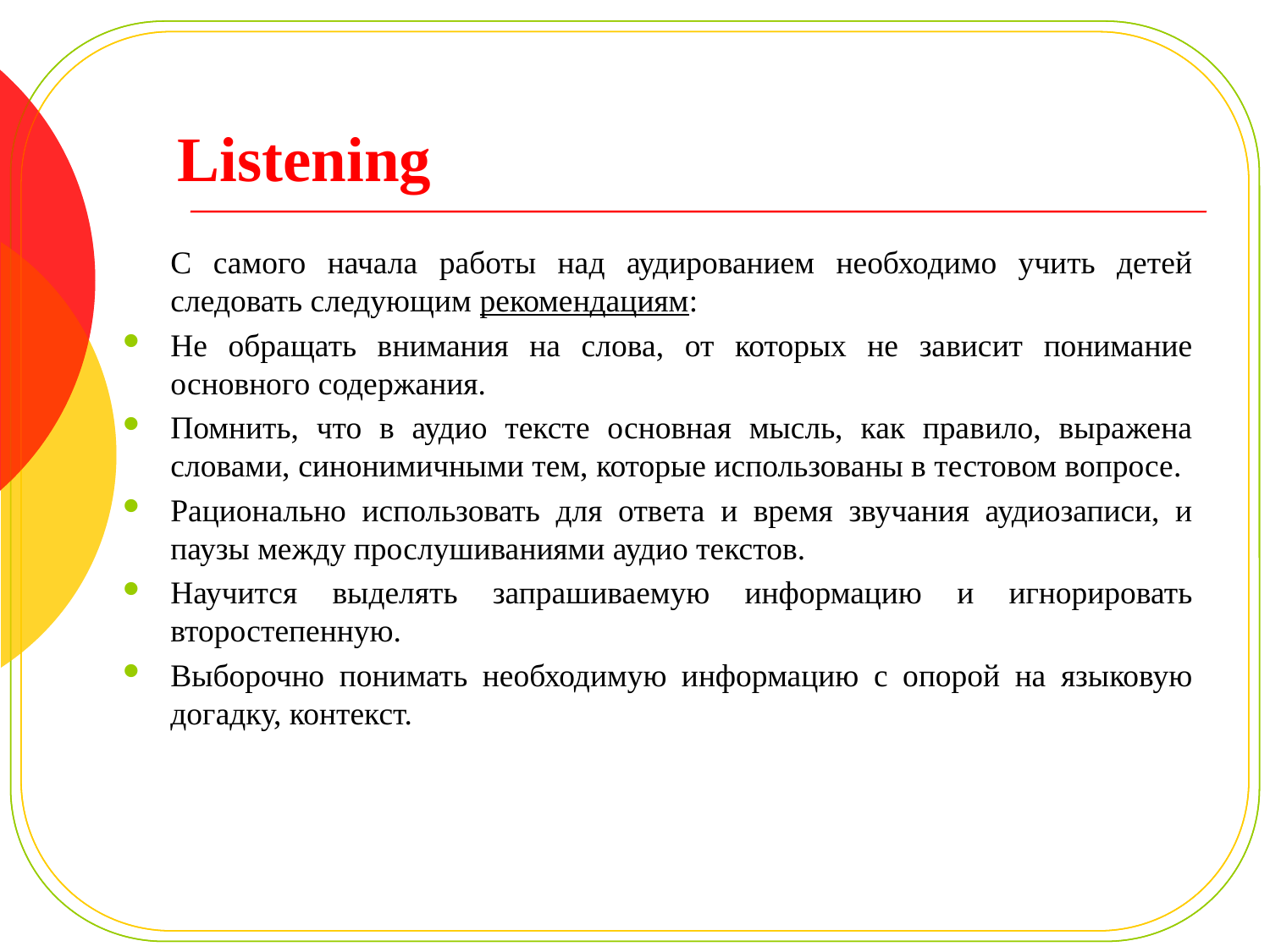

# Listening
С самого начала работы над аудированием необходимо учить детей следовать следующим рекомендациям:
Не обращать внимания на слова, от которых не зависит понимание основного содержания.
Помнить, что в аудио тексте основная мысль, как правило, выражена словами, синонимичными тем, которые использованы в тестовом вопросе.
Рационально использовать для ответа и время звучания аудиозаписи, и паузы между прослушиваниями аудио текстов.
Научится выделять запрашиваемую информацию и игнорировать второстепенную.
Выборочно понимать необходимую информацию с опорой на языковую догадку, контекст.